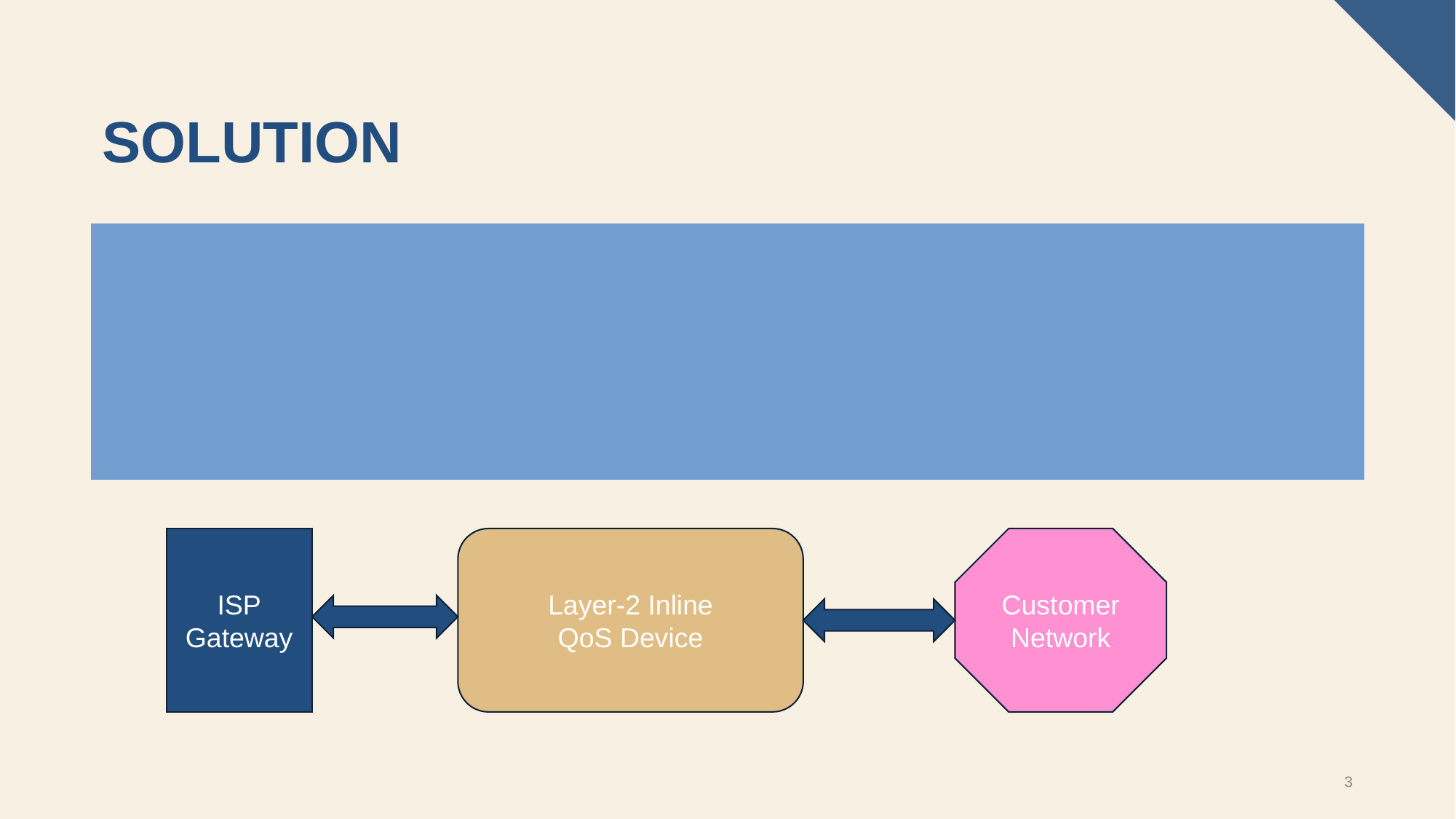

# Solution
Insert a device between the ISP’s gateway device and the Customer network.
Operate transparently as a layer-2 bridge.

ISP
Gateway
Layer-2 Inline
QoS Device
Customer
Network

3